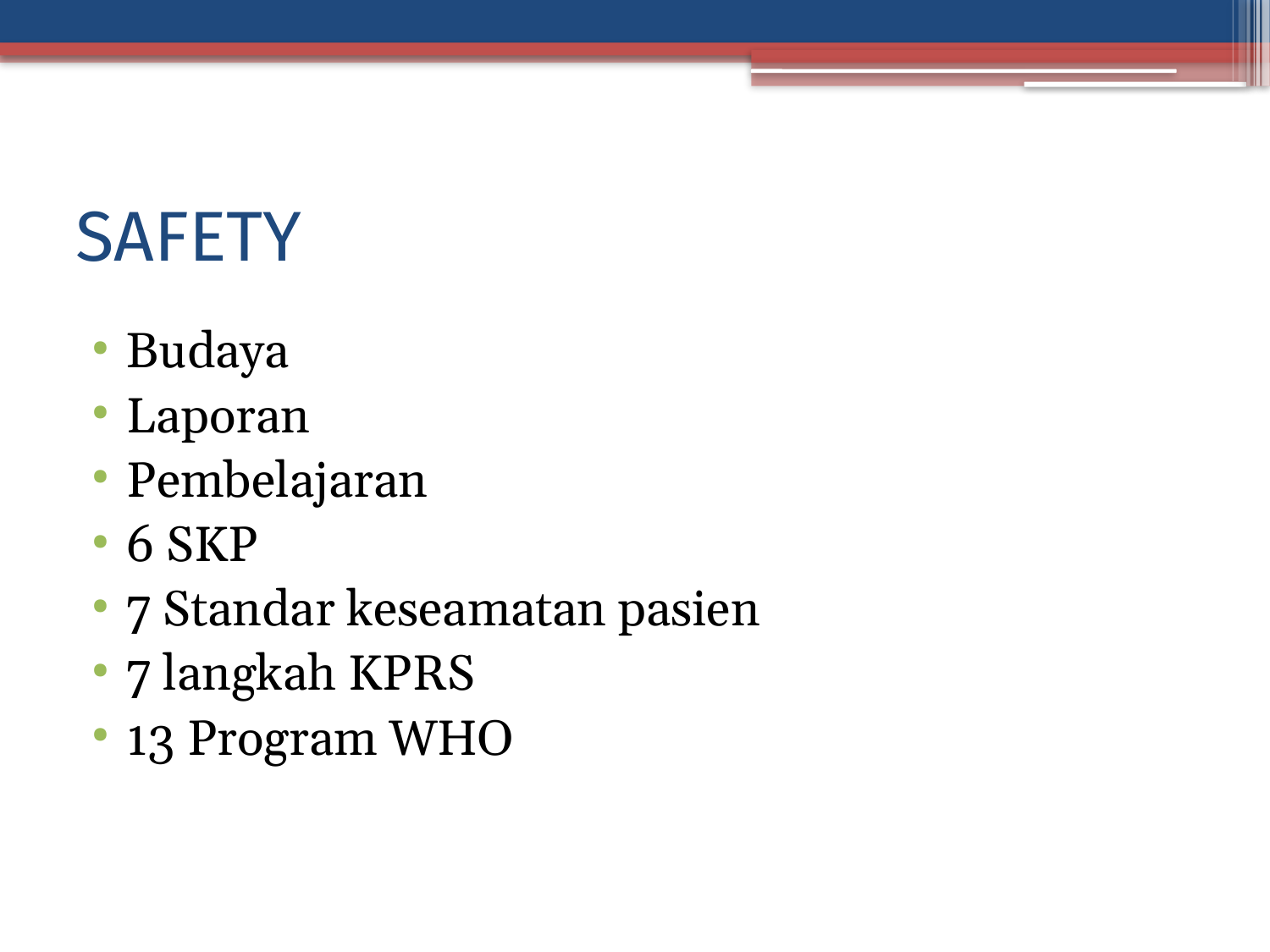

# SAFETY
Budaya
Laporan
Pembelajaran
6 SKP
7 Standar keseamatan pasien
7 langkah KPRS
13 Program WHO